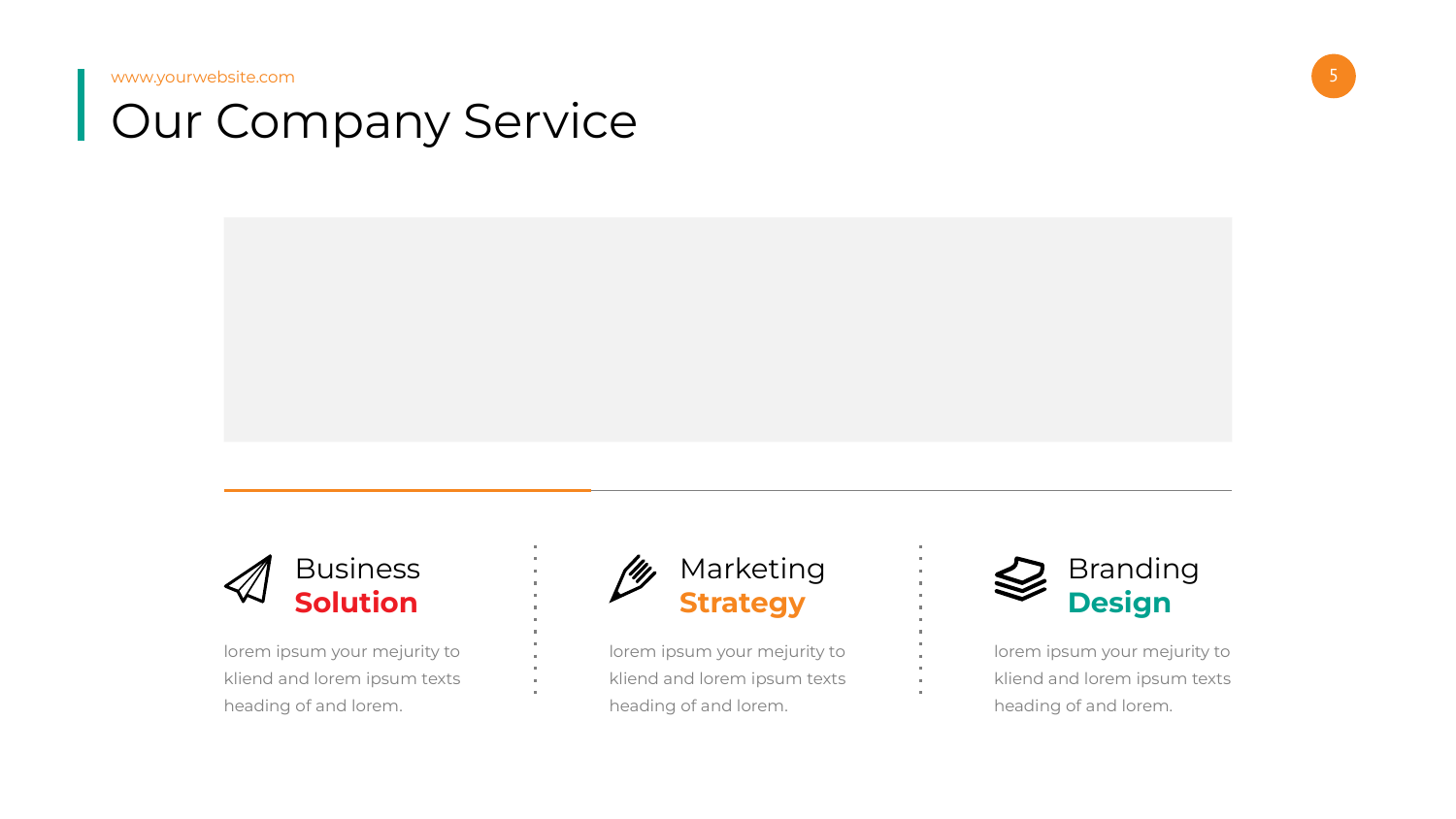

5
www.yourwebsite.com
# Our Company Service

Business
Solution
Marketing
Strategy
Branding
Design

lorem ipsum your mejurity to
kliend and lorem ipsum texts
heading of and lorem.
lorem ipsum your mejurity to
kliend and lorem ipsum texts
heading of and lorem.
lorem ipsum your mejurity to
kliend and lorem ipsum texts
heading of and lorem.